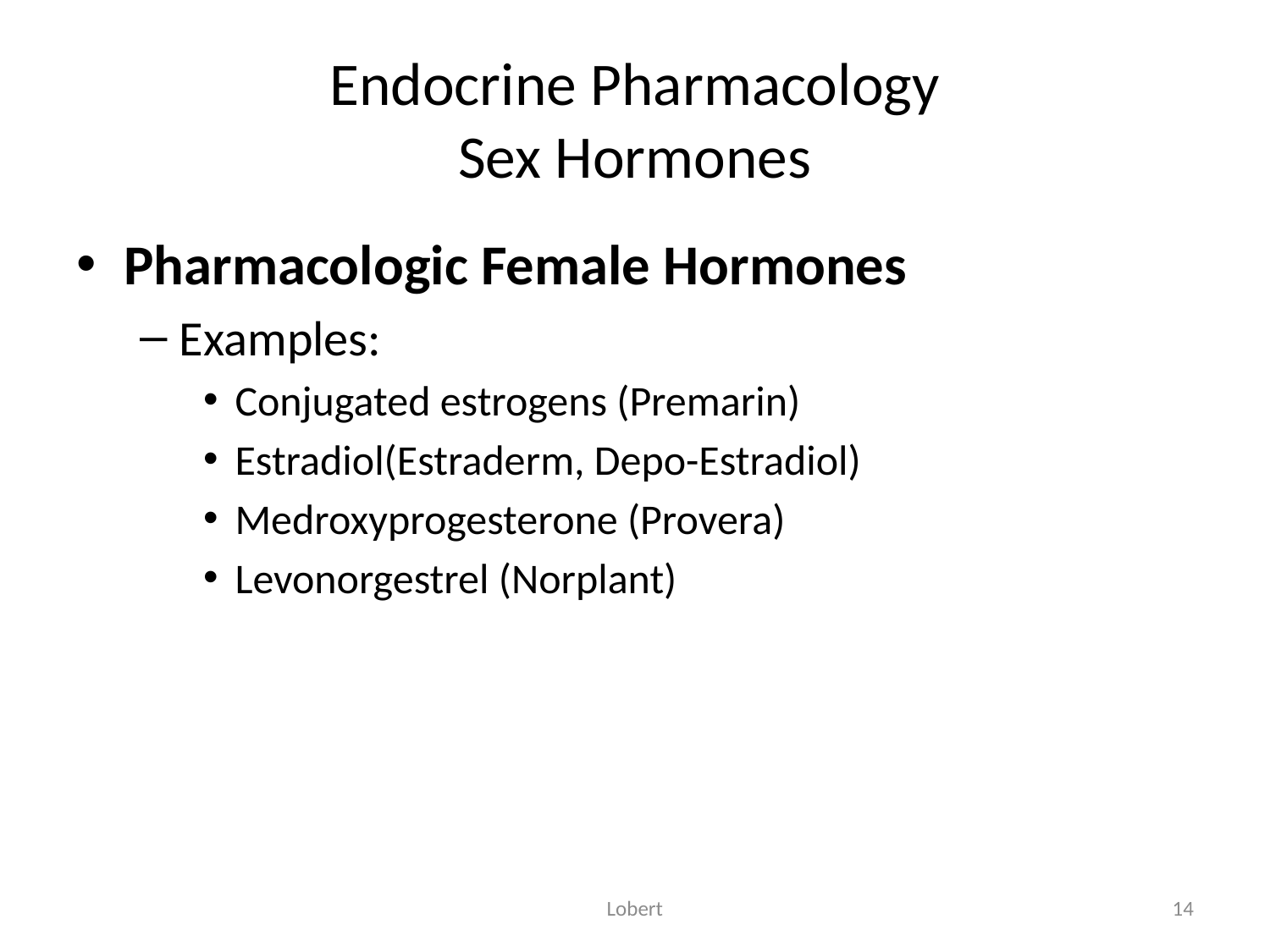

# Endocrine Pharmacology Sex Hormones
Pharmacologic Female Hormones
Examples:
Conjugated estrogens (Premarin)
Estradiol(Estraderm, Depo-Estradiol)
Medroxyprogesterone (Provera)
Levonorgestrel (Norplant)

Lobert
14